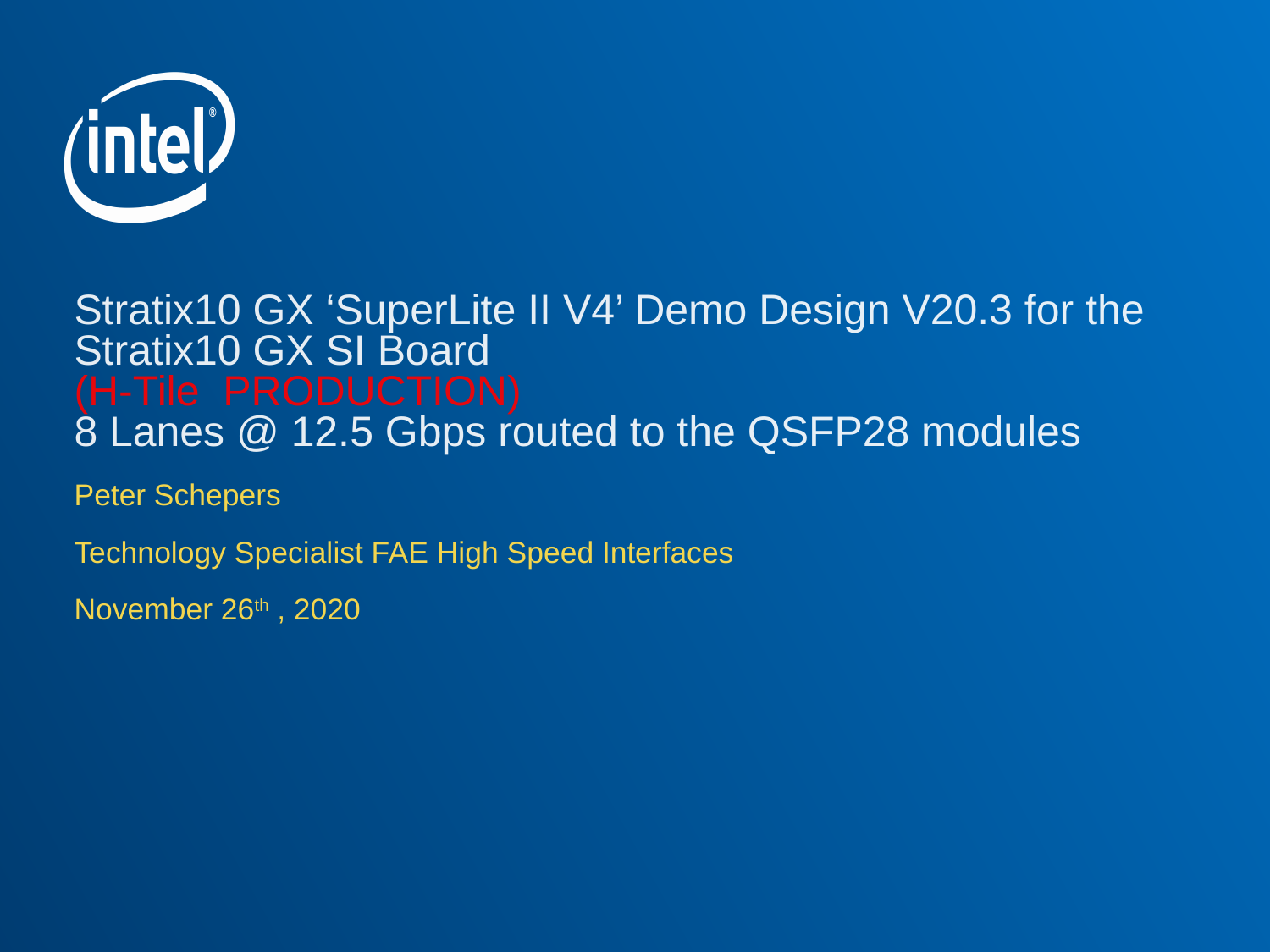

# Stratix10 GX ‘SuperLite II V4’ Demo Design V20.3 for the Stratix10 GX SI Board (H-Tile  PRODUCTION) 8 Lanes @ 12.5 Gbps routed to the QSFP28 modules
Peter Schepers
Technology Specialist FAE High Speed Interfaces
November 26th , 2020